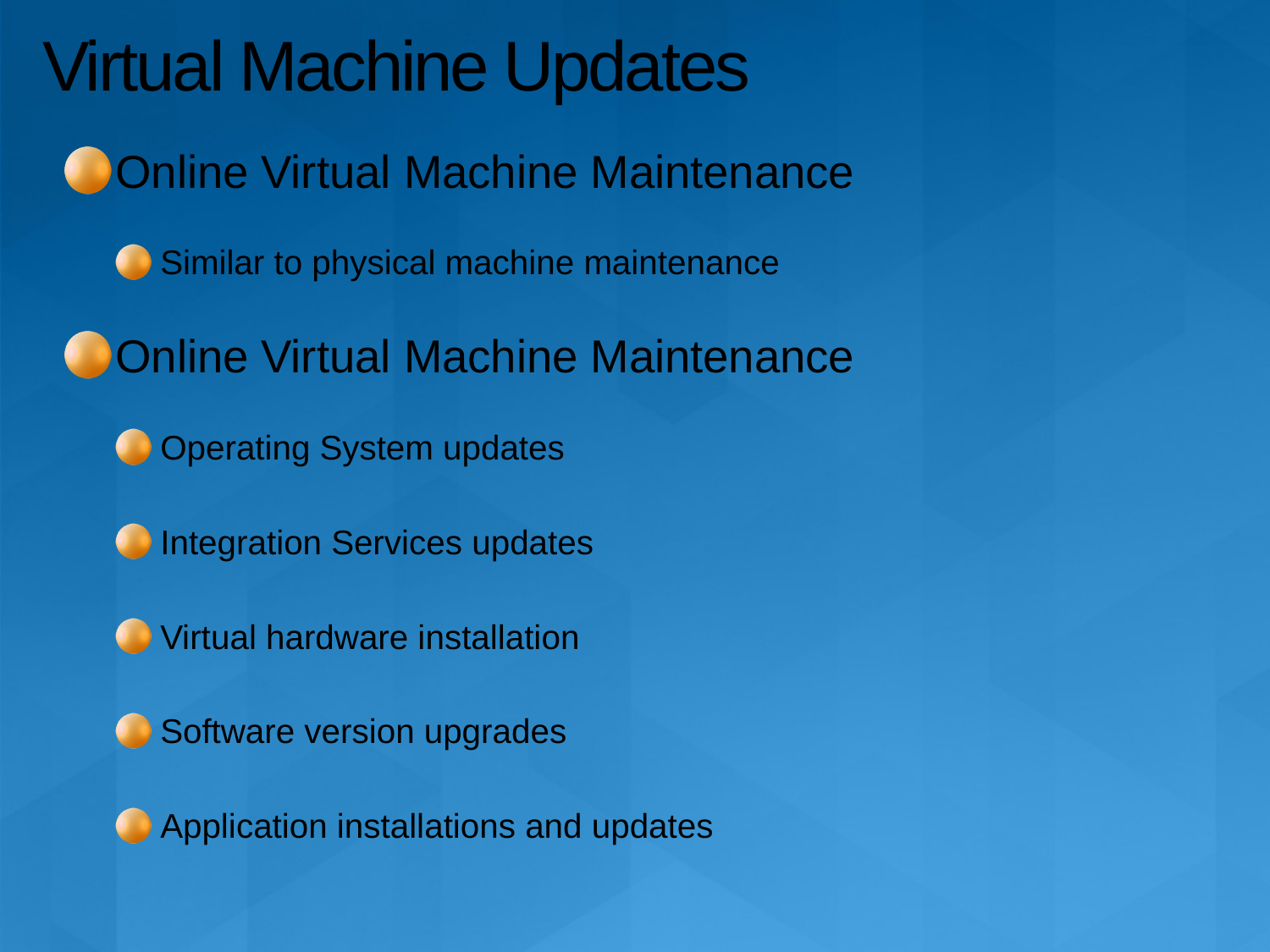

# Virtual Machine Updates
Online Virtual Machine Maintenance

Similar to physical machine maintenance

Online Virtual Machine Maintenance

Operating System updates

Integration Services updates

Virtual hardware installation

Software version upgrades

Application installations and updates